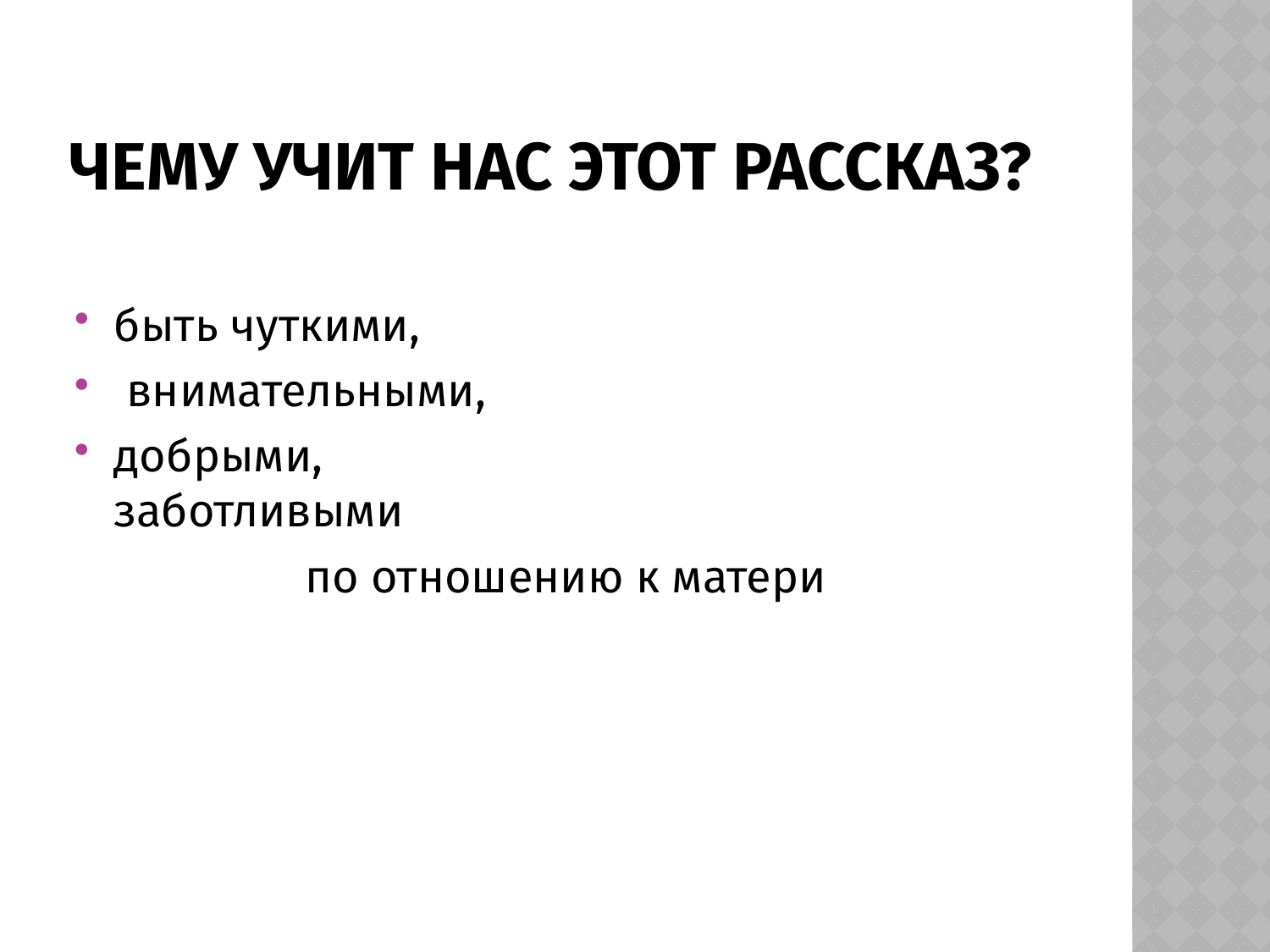

# Чему учит нас этот рассказ?

быть чуткими,
 внимательными,
добрыми,
заботливыми
по отношению к матери